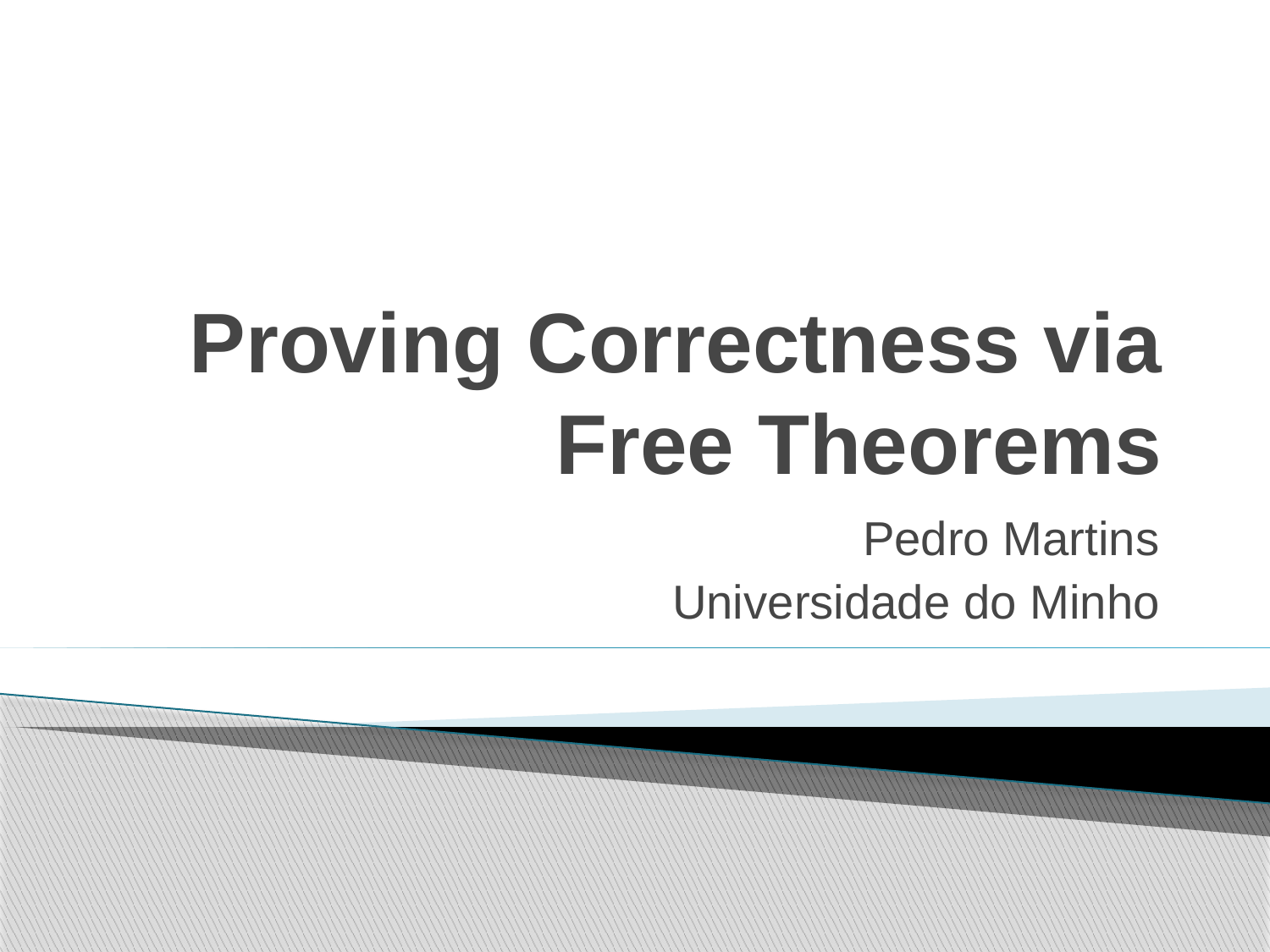

# Proving Correctness via Free Theorems
Pedro Martins
Universidade do Minho